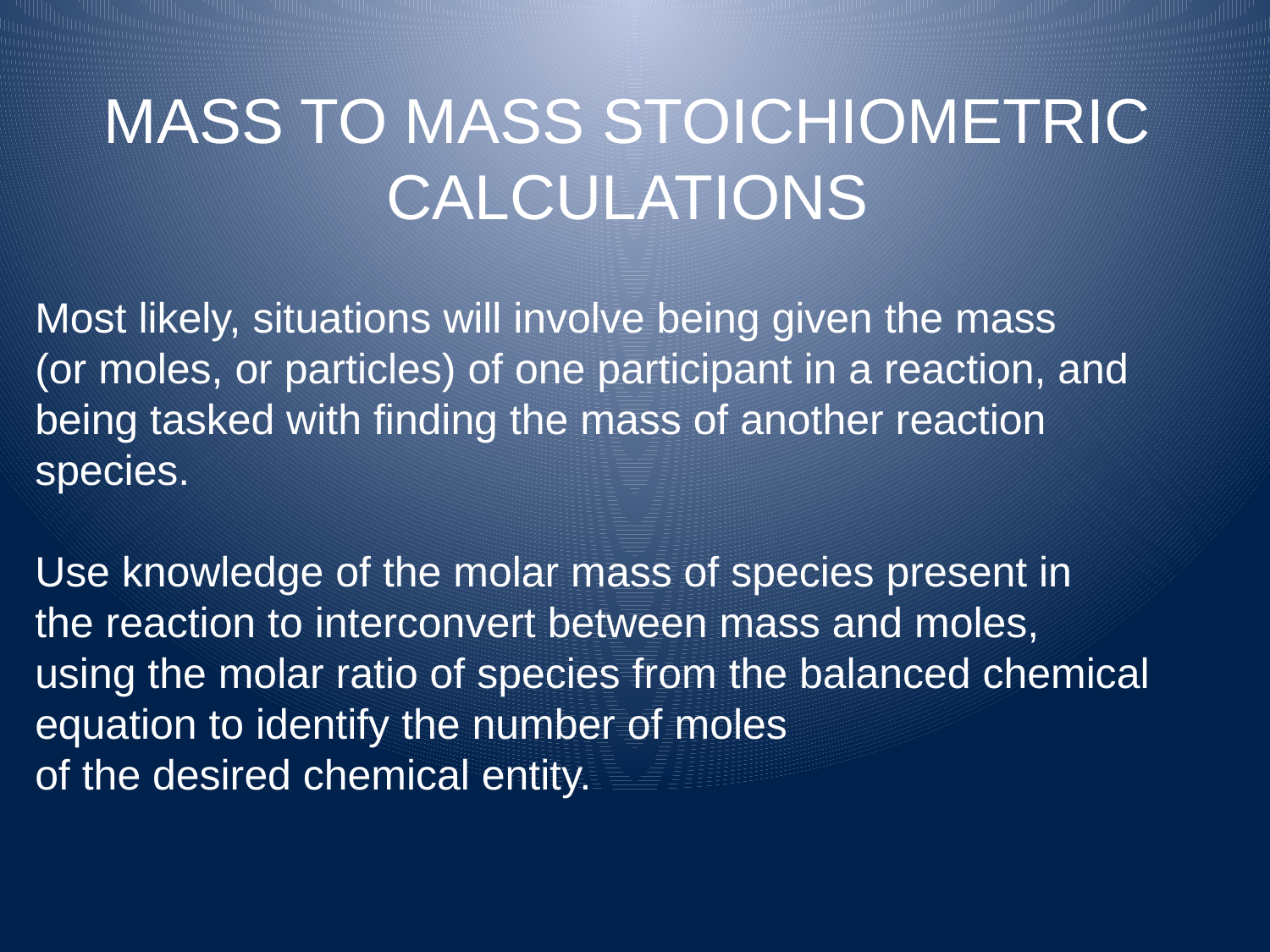

MASS TO MASS STOICHIOMETRIC
CALCULATIONS
Most likely, situations will involve being given the mass
(or moles, or particles) of one participant in a reaction, and
being tasked with finding the mass of another reaction
species.

Use knowledge of the molar mass of species present in
the reaction to interconvert between mass and moles,
using the molar ratio of species from the balanced chemical
equation to identify the number of moles
of the desired chemical entity.